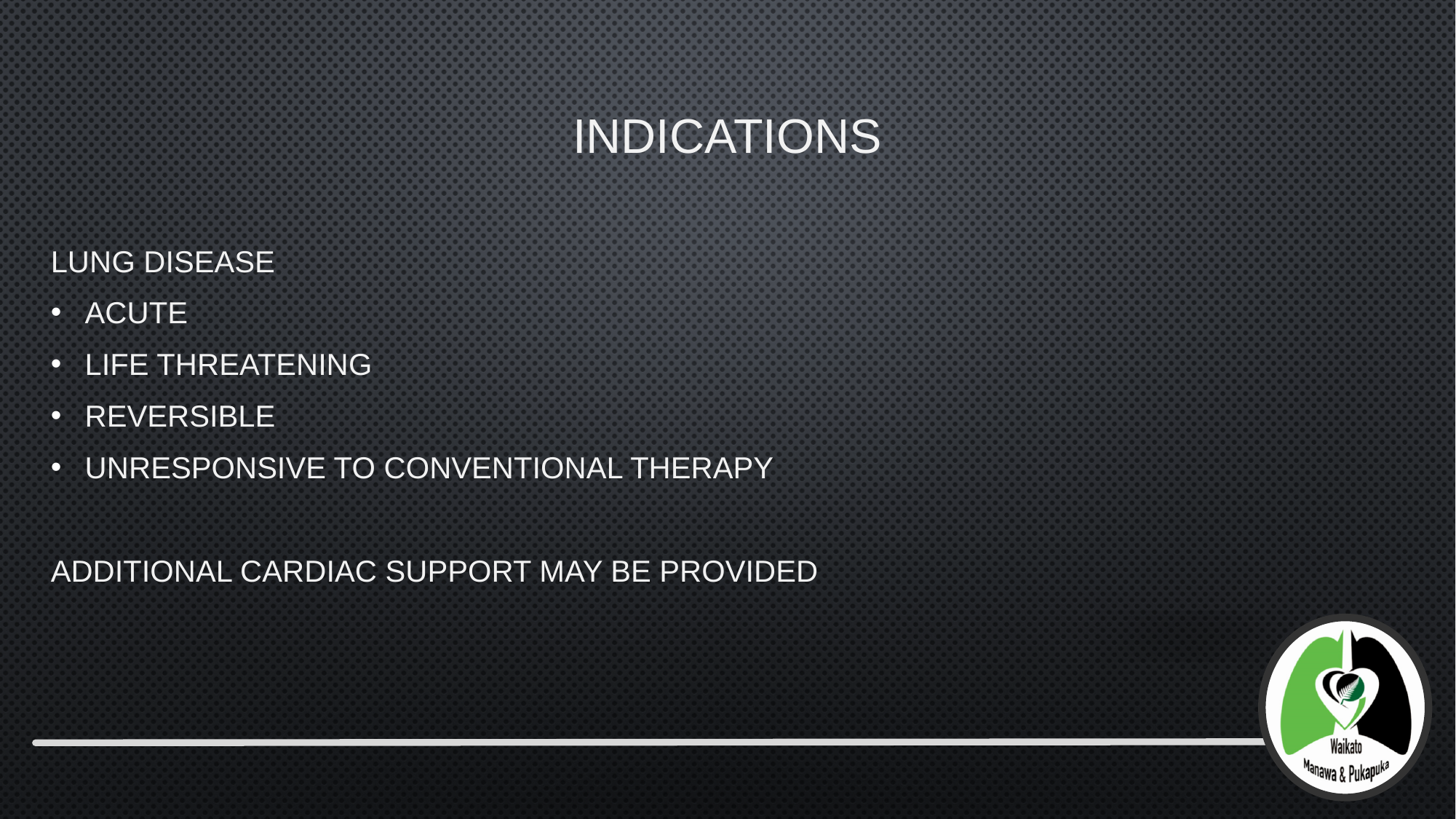

# Indications
Lung disease
Acute
Life threatening
Reversible
Unresponsive to conventional therapy

Additional cardiac support may be provided